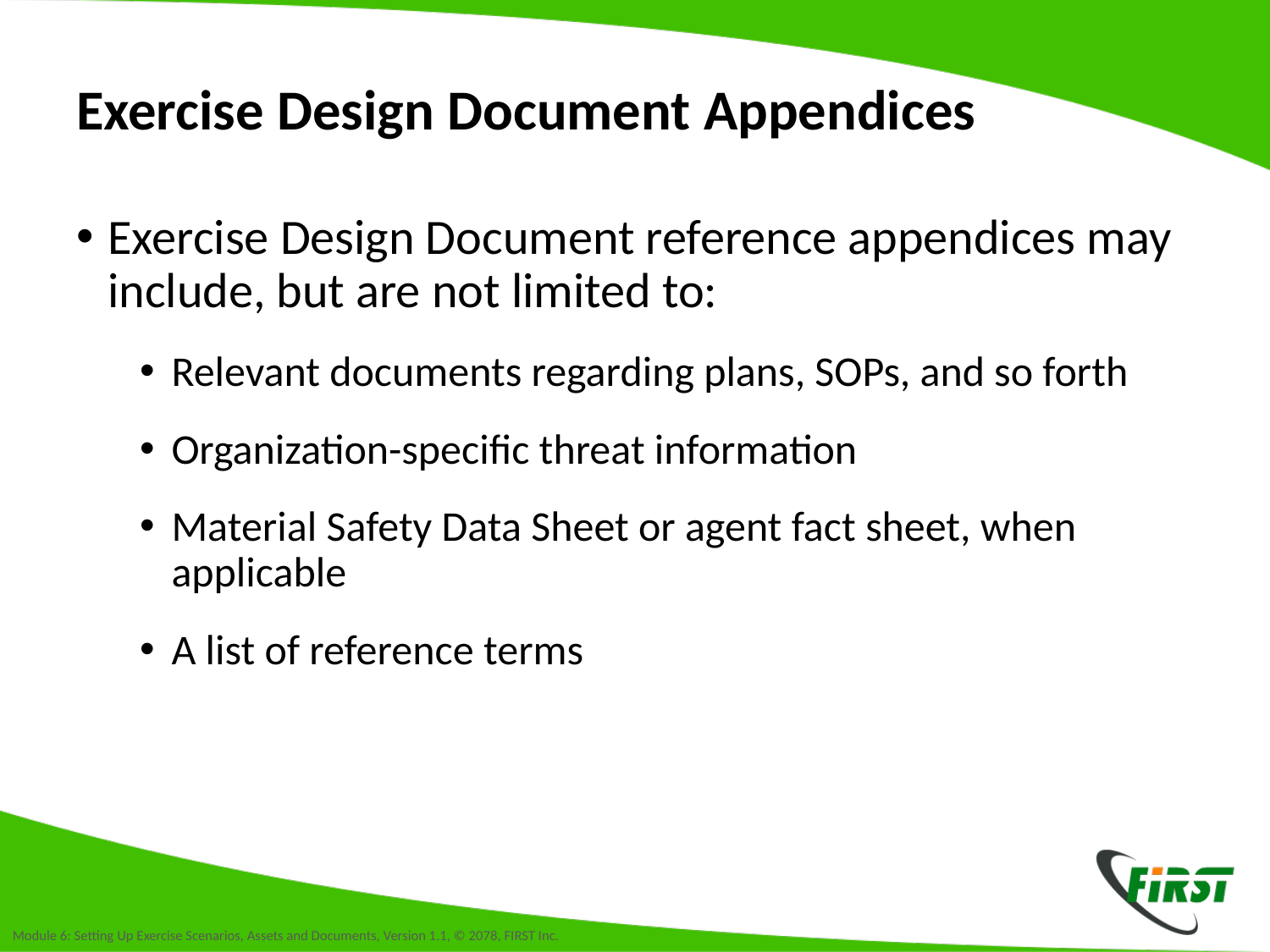

# Exercise Design Document Appendices
Exercise Design Document reference appendices may include, but are not limited to:
Relevant documents regarding plans, SOPs, and so forth
Organization-specific threat information
Material Safety Data Sheet or agent fact sheet, when applicable
A list of reference terms